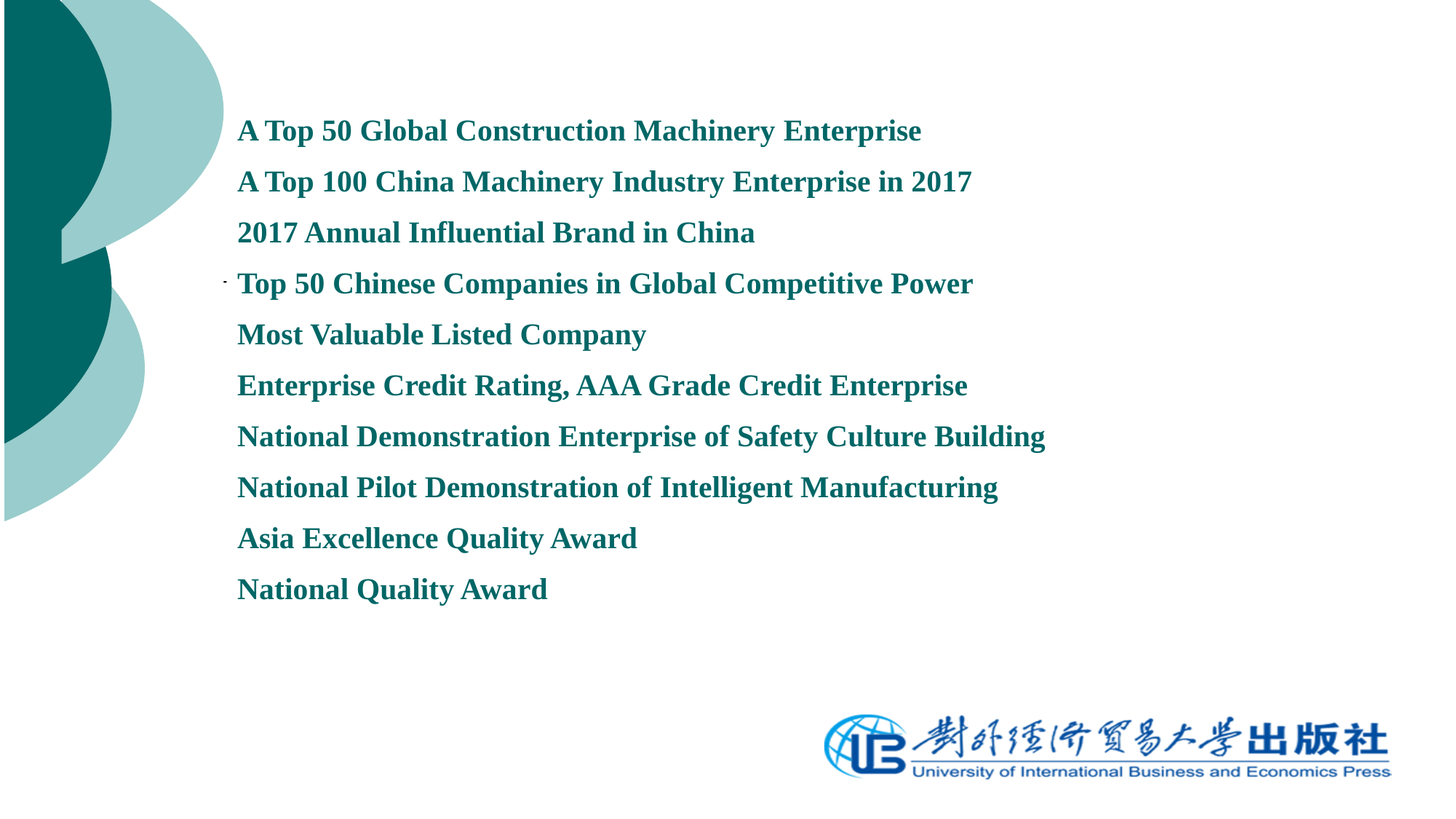

# A Top 50 Global Construction Machinery Enterprise A Top 100 China Machinery Industry Enterprise in 2017 2017 Annual Influential Brand in China Top 50 Chinese Companies in Global Competitive Power Most Valuable Listed Company Enterprise Credit Rating, AAA Grade Credit Enterprise National Demonstration Enterprise of Safety Culture Building National Pilot Demonstration of Intelligent Manufacturing Asia Excellence Quality Award National Quality Award